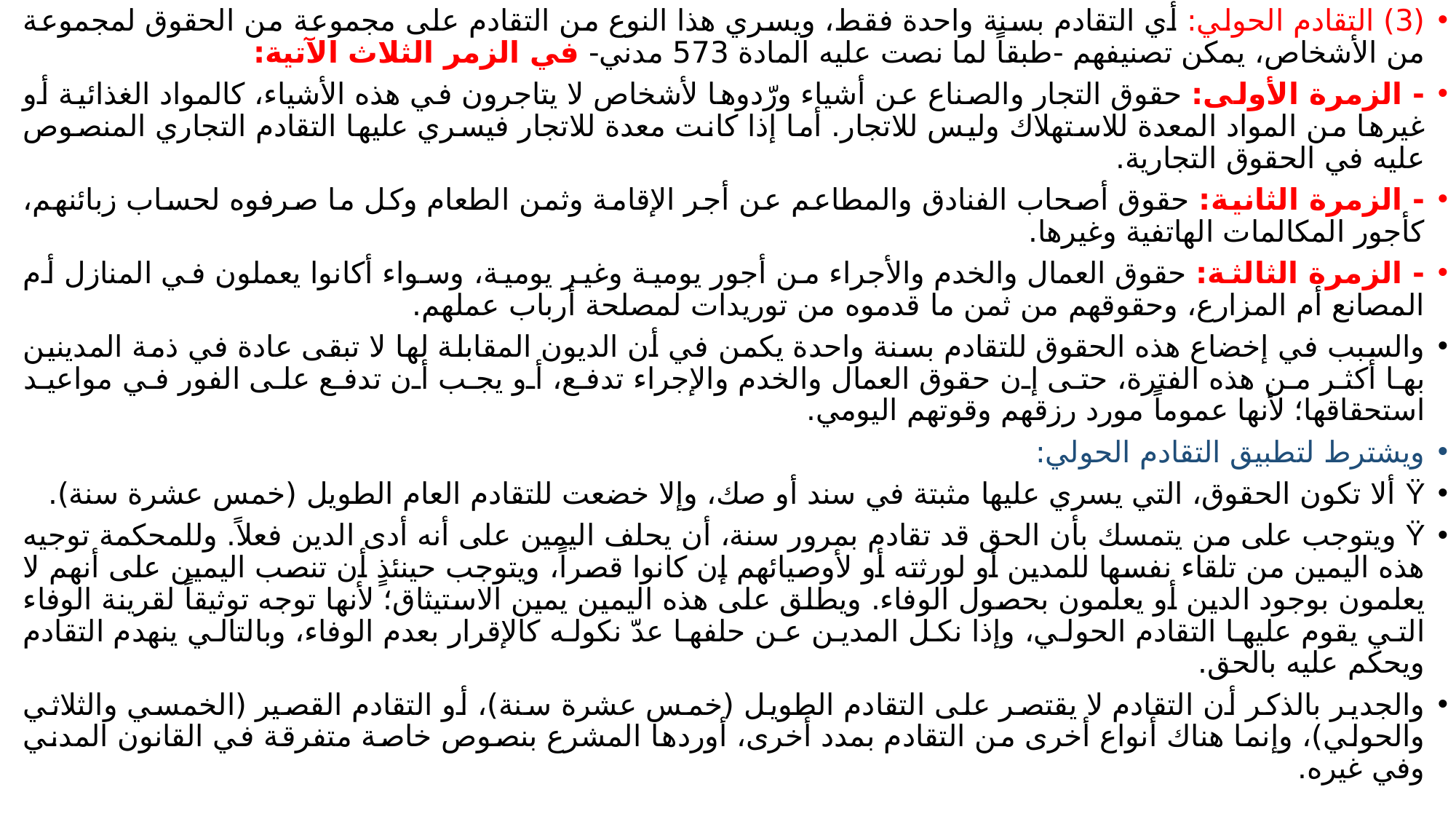

(3) التقادم الحولي: أي التقادم بسنة واحدة فقط، ويسري هذا النوع من التقادم على مجموعة من الحقوق لمجموعة من الأشخاص، يمكن تصنيفهم -طبقاً لما نصت عليه المادة 573 مدني- في الزمر الثلاث الآتية:
- الزمرة الأولى: حقوق التجار والصناع عن أشياء ورّدوها لأشخاص لا يتاجرون في هذه الأشياء، كالمواد الغذائية أو غيرها من المواد المعدة للاستهلاك وليس للاتجار. أما إذا كانت معدة للاتجار فيسري عليها التقادم التجاري المنصوص عليه في الحقوق التجارية.
- الزمرة الثانية: حقوق أصحاب الفنادق والمطاعم عن أجر الإقامة وثمن الطعام وكل ما صرفوه لحساب زبائنهم، كأجور المكالمات الهاتفية وغيرها.
- الزمرة الثالثة: حقوق العمال والخدم والأجراء من أجور يومية وغير يومية، وسواء أكانوا يعملون في المنازل أم المصانع أم المزارع، وحقوقهم من ثمن ما قدموه من توريدات لمصلحة أرباب عملهم.
والسبب في إخضاع هذه الحقوق للتقادم بسنة واحدة يكمن في أن الديون المقابلة لها لا تبقى عادة في ذمة المدينين بها أكثر من هذه الفترة، حتى إن حقوق العمال والخدم والإجراء تدفع، أو يجب أن تدفع على الفور في مواعيد استحقاقها؛ لأنها عموماً مورد رزقهم وقوتهم اليومي.
ويشترط لتطبيق التقادم الحولي:
Ÿ ألا تكون الحقوق، التي يسري عليها مثبتة في سند أو صك، وإلا خضعت للتقادم العام الطويل (خمس عشرة سنة).
Ÿ ويتوجب على من يتمسك بأن الحق قد تقادم بمرور سنة، أن يحلف اليمين على أنه أدى الدين فعلاً. وللمحكمة توجيه هذه اليمين من تلقاء نفسها للمدين أو لورثته أو لأوصيائهم إن كانوا قصراً، ويتوجب حينئذٍ أن تنصب اليمين على أنهم لا يعلمون بوجود الدين أو يعلمون بحصول الوفاء. ويطلق على هذه اليمين يمين الاستيثاق؛ لأنها توجه توثيقاً لقرينة الوفاء التي يقوم عليها التقادم الحولي، وإذا نكل المدين عن حلفها عدّ نكوله كالإقرار بعدم الوفاء، وبالتالي ينهدم التقادم ويحكم عليه بالحق.
والجدير بالذكر أن التقادم لا يقتصر على التقادم الطويل (خمس عشرة سنة)، أو التقادم القصير (الخمسي والثلاثي والحولي)، وإنما هناك أنواع أخرى من التقادم بمدد أخرى، أوردها المشرع بنصوص خاصة متفرقة في القانون المدني وفي غيره.

#